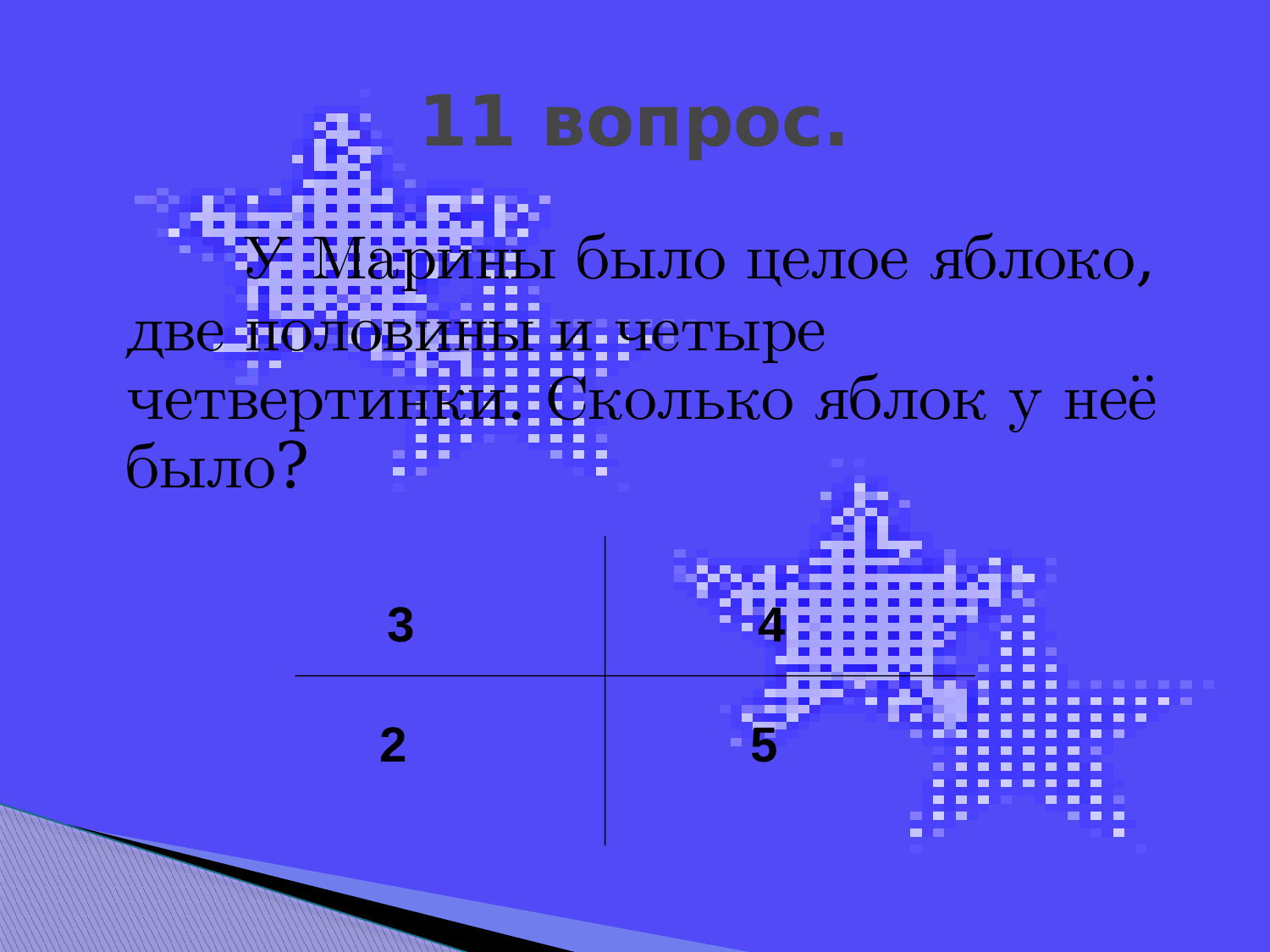

# 11 вопрос.
       У Марины было целое яблоко, две половины и четыре четвертинки. Сколько яблок у неё было?

                         3                         4

                     2                         5